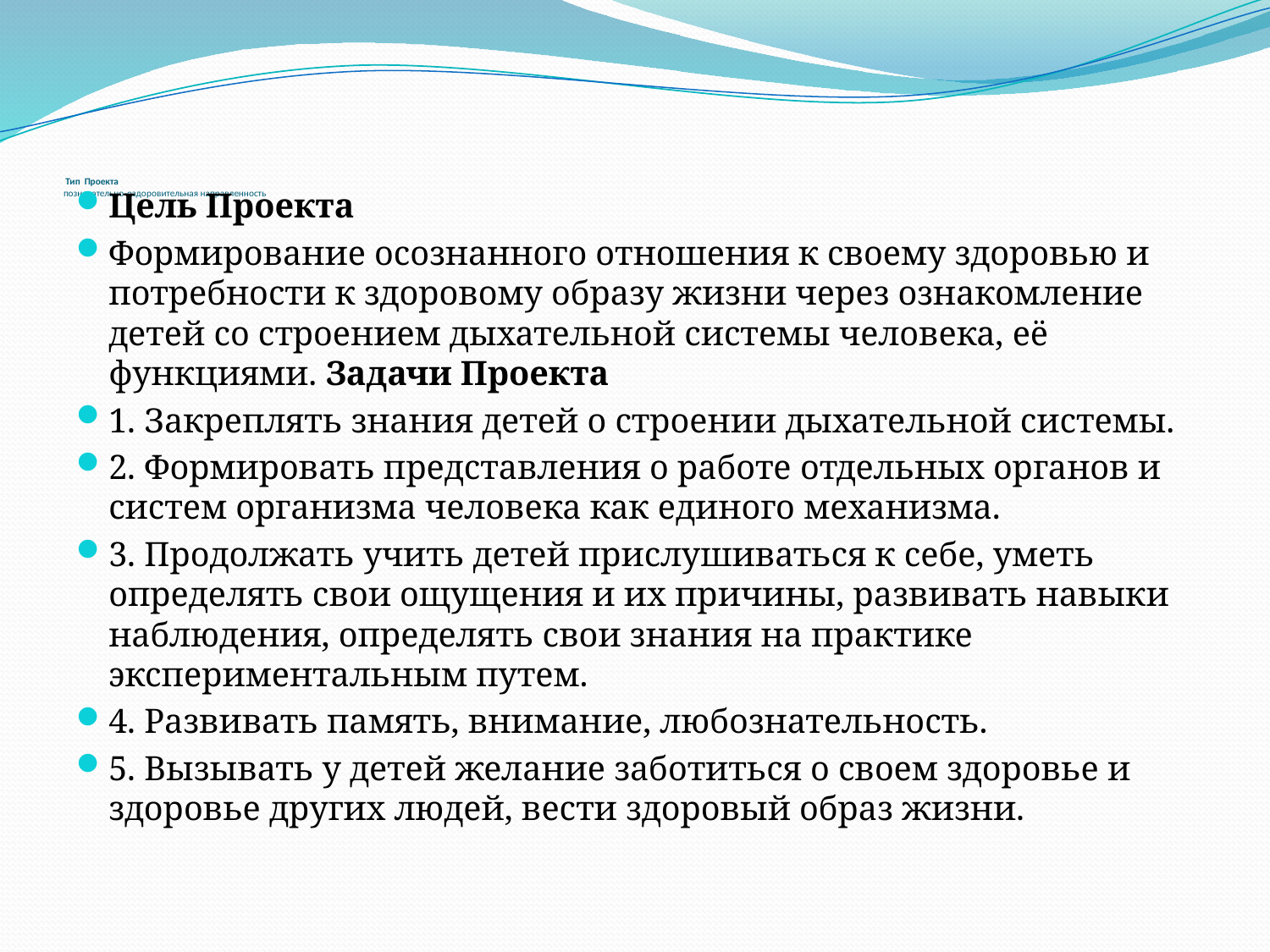

# Тип  Проекта познавательно-оздоровительная направленность
Цель Проекта
Формирование осознанного отношения к своему здоровью и потребности к здоровому образу жизни через ознакомление детей со строением дыхательной системы человека, её функциями. Задачи Проекта
1. Закреплять знания детей о строении дыхательной системы.
2. Формировать представления о работе отдельных органов и систем организма человека как единого механизма.
3. Продолжать учить детей прислушиваться к себе, уметь определять свои ощущения и их причины, развивать навыки наблюдения, определять свои знания на практике экспериментальным путем.
4. Развивать память, внимание, любознательность.
5. Вызывать у детей желание заботиться о своем здоровье и здоровье других людей, вести здоровый образ жизни.